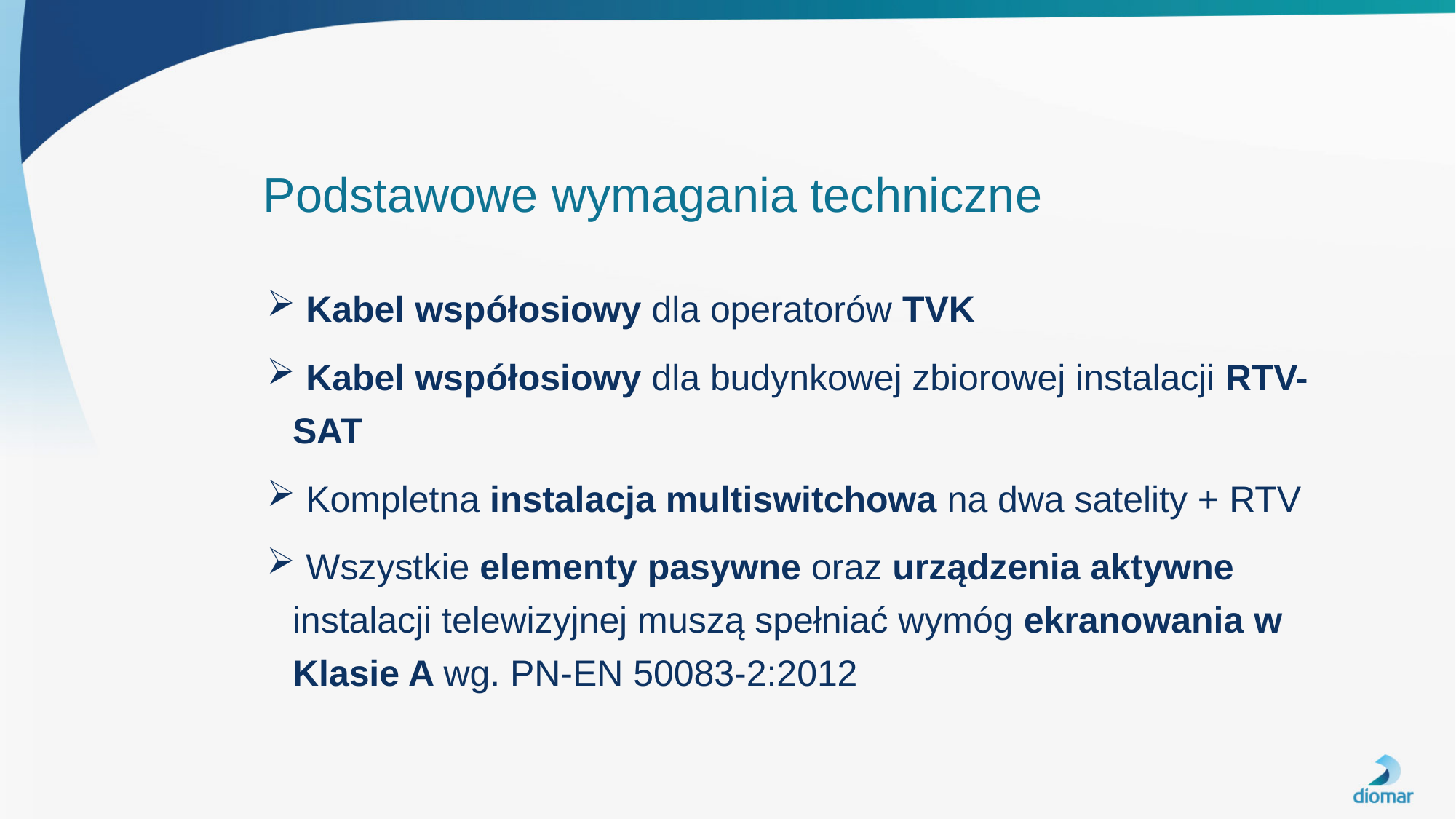

# Podstawowe wymagania techniczne
 Kabel współosiowy dla operatorów TVK
 Kabel współosiowy dla budynkowej zbiorowej instalacji RTV-SAT
 Kompletna instalacja multiswitchowa na dwa satelity + RTV
 Wszystkie elementy pasywne oraz urządzenia aktywne instalacji telewizyjnej muszą spełniać wymóg ekranowania w Klasie A wg. PN-EN 50083-2:2012